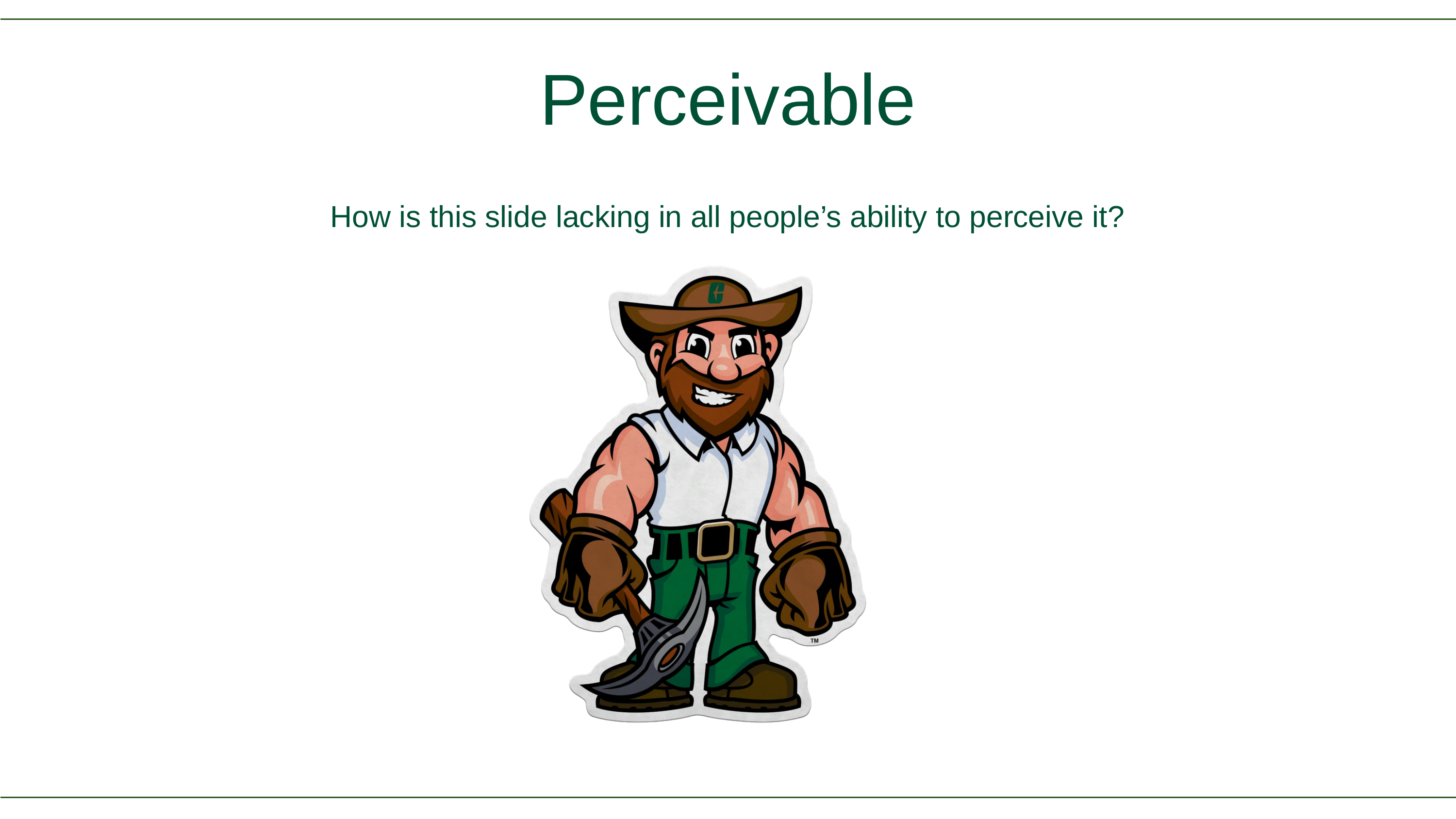

Perceivable
How is this slide lacking in all people’s ability to perceive it?